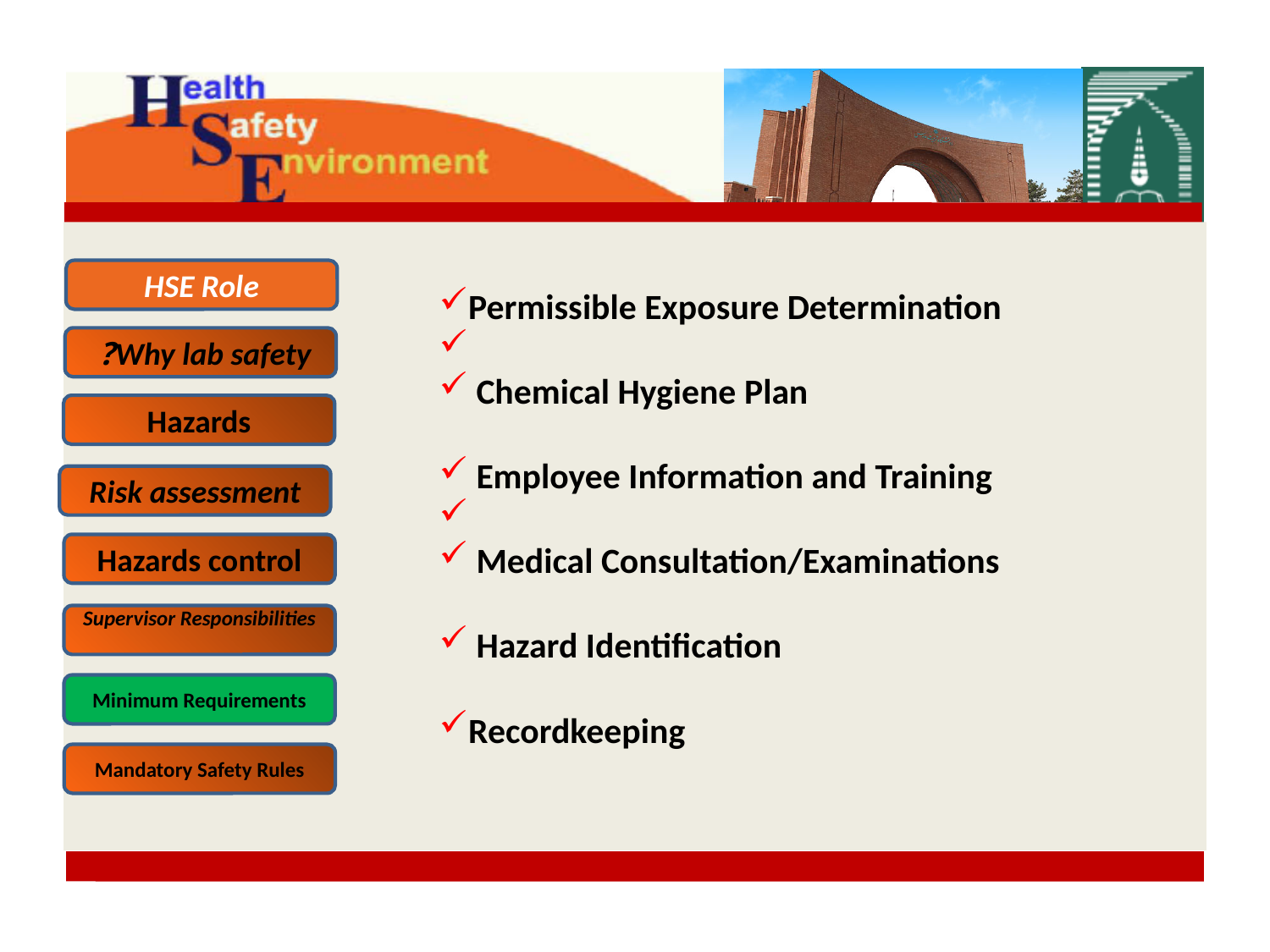

HSE Role
Permissible Exposure Determination

 Chemical Hygiene Plan

 Employee Information and Training

 Medical Consultation/Examinations

 Hazard Identification

Recordkeeping
Why lab safety?
Hazards
Risk assessment
Hazards control
Supervisor Responsibilities

Minimum Requirements
Mandatory Safety Rules